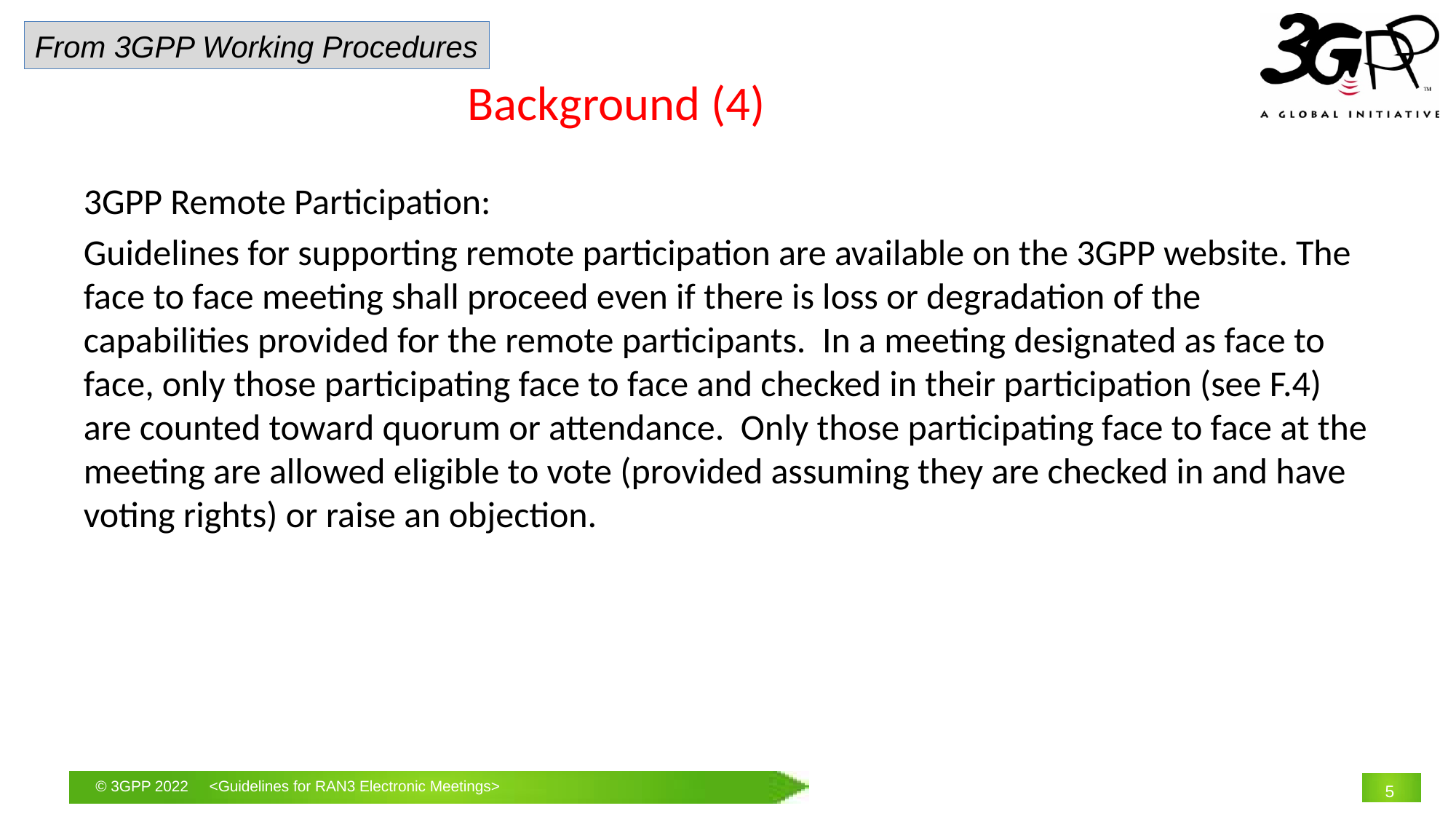

From 3GPP Working Procedures
# Background (4)
3GPP Remote Participation:
Guidelines for supporting remote participation are available on the 3GPP website. The face to face meeting shall proceed even if there is loss or degradation of the capabilities provided for the remote participants.  In a meeting designated as face to face, only those participating face to face and checked in their participation (see F.4) are counted toward quorum or attendance.  Only those participating face to face at the meeting are allowed eligible to vote (provided assuming they are checked in and have voting rights) or raise an objection.
5